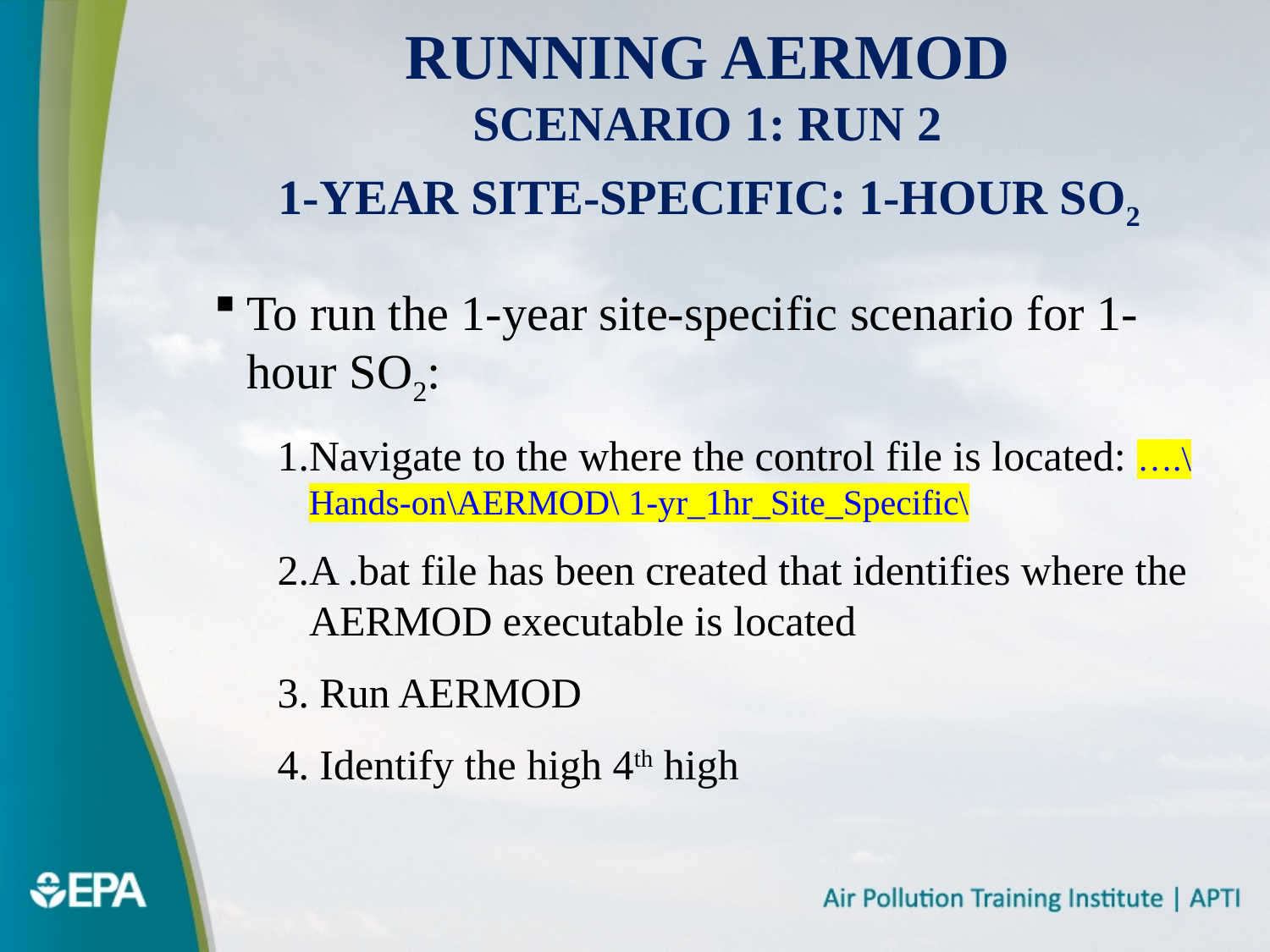

# Running AERMOD Scenario 1: Run 2 1-Year Site-specific: 1-Hour SO2
To run the 1-year site-specific scenario for 1-hour SO2:
Navigate to the where the control file is located: ….\Hands-on\AERMOD\ 1-yr_1hr_Site_Specific\
A .bat file has been created that identifies where the AERMOD executable is located
 Run AERMOD
 Identify the high 4th high